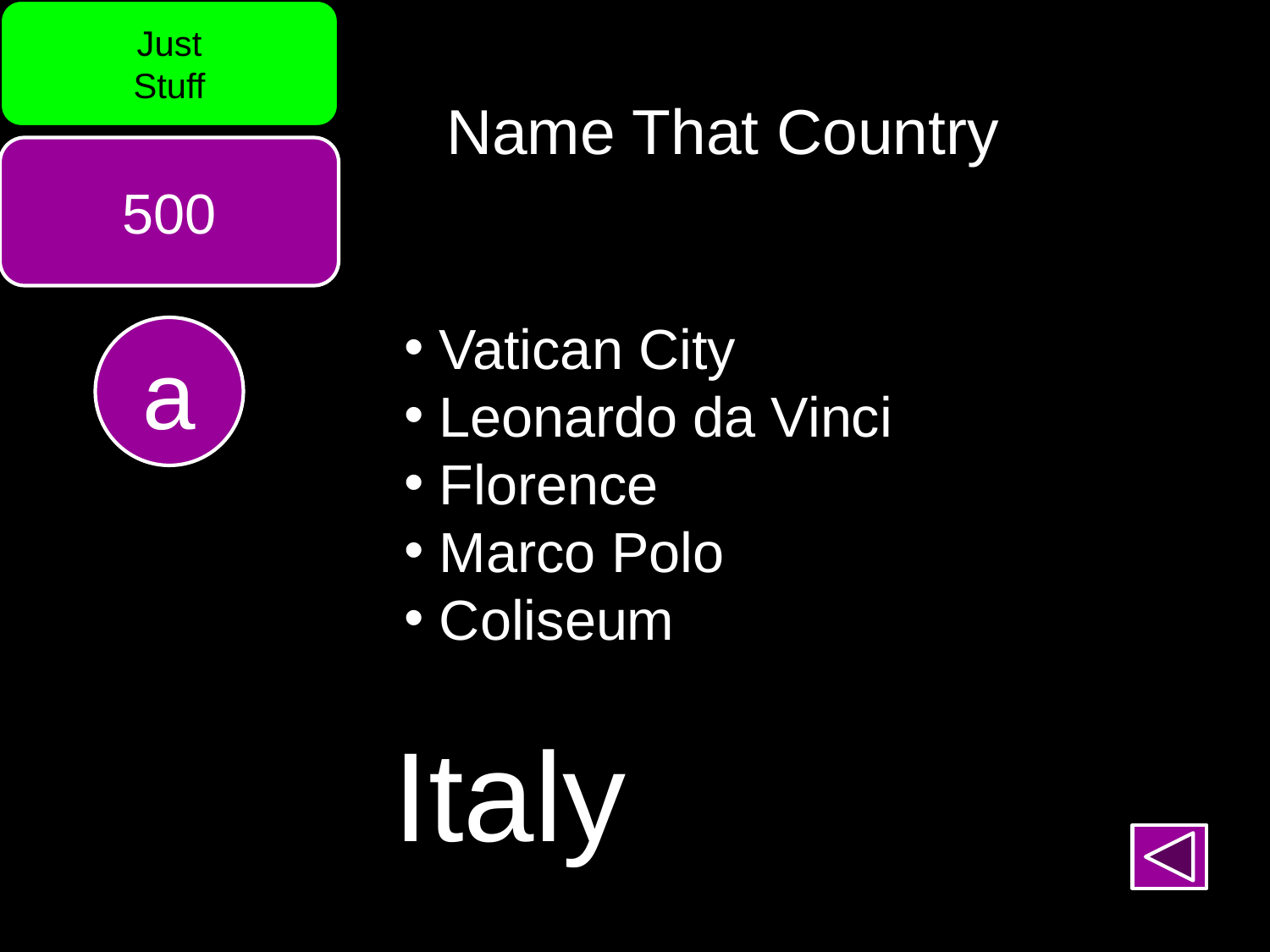

Just
Stuff
Name That Country
500
 Vatican City
 Leonardo da Vinci
 Florence
 Marco Polo
 Coliseum
a
Italy